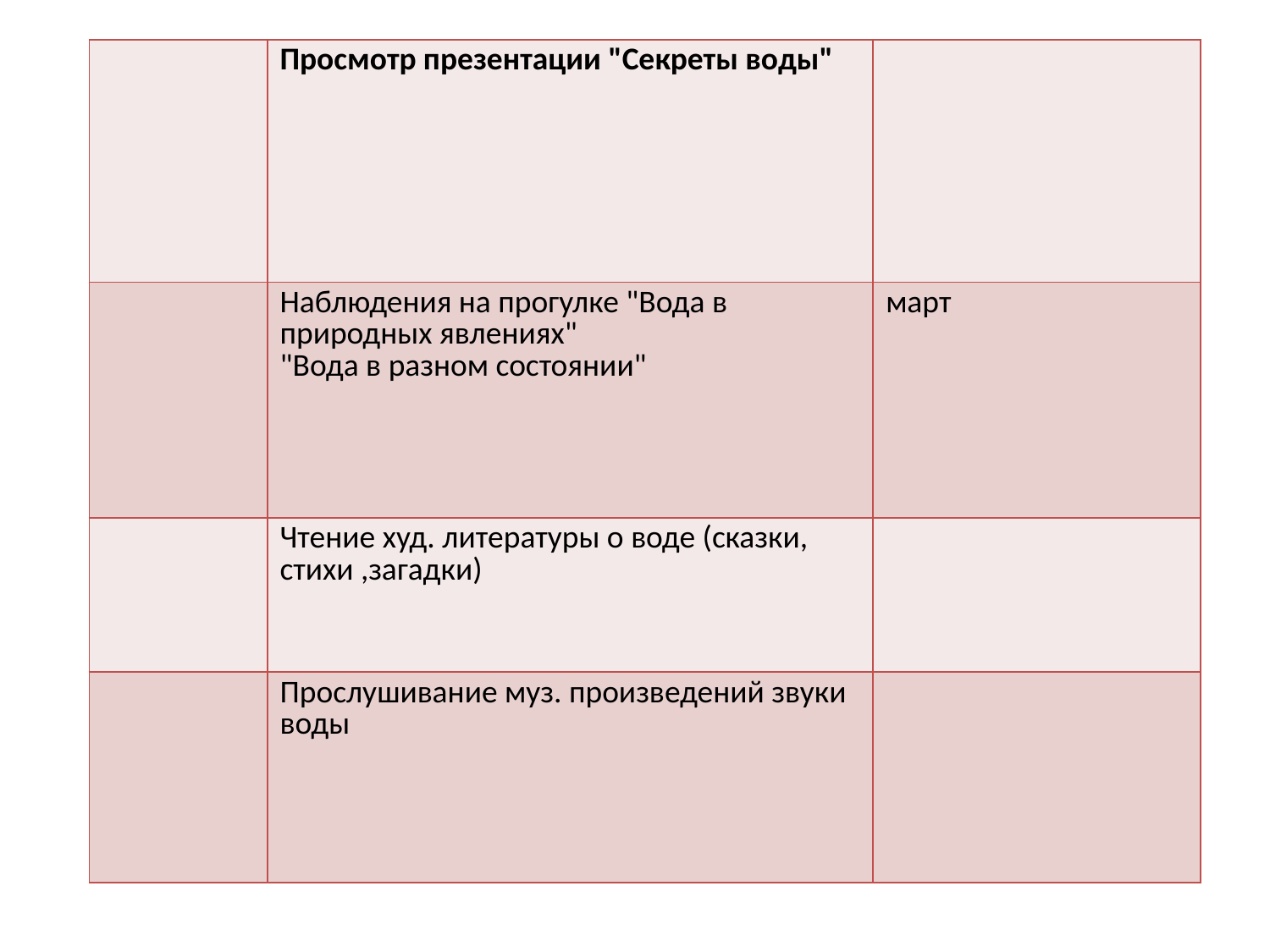

|  | Просмотр презентации "Секреты воды" |  |
| --- | --- | --- |
|  | Наблюдения на прогулке "Вода в природных явлениях" "Вода в разном состоянии" | март |
|  | Чтение худ. литературы о воде (сказки, стихи ,загадки) |  |
|  | Прослушивание муз. произведений звуки воды |  |